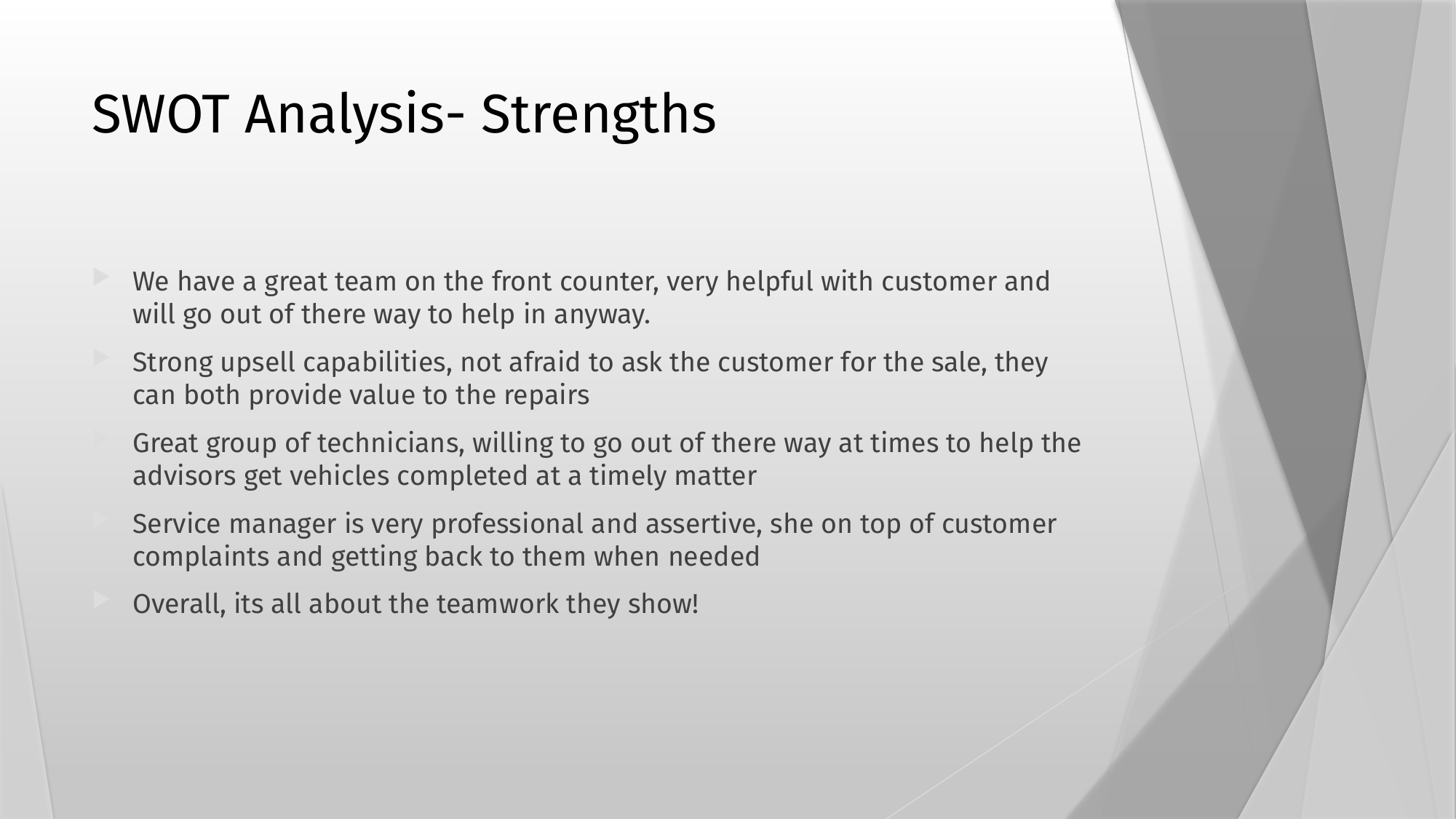

# SWOT Analysis- Strengths
We have a great team on the front counter, very helpful with customer and will go out of there way to help in anyway.
Strong upsell capabilities, not afraid to ask the customer for the sale, they can both provide value to the repairs
Great group of technicians, willing to go out of there way at times to help the advisors get vehicles completed at a timely matter
Service manager is very professional and assertive, she on top of customer complaints and getting back to them when needed
Overall, its all about the teamwork they show!